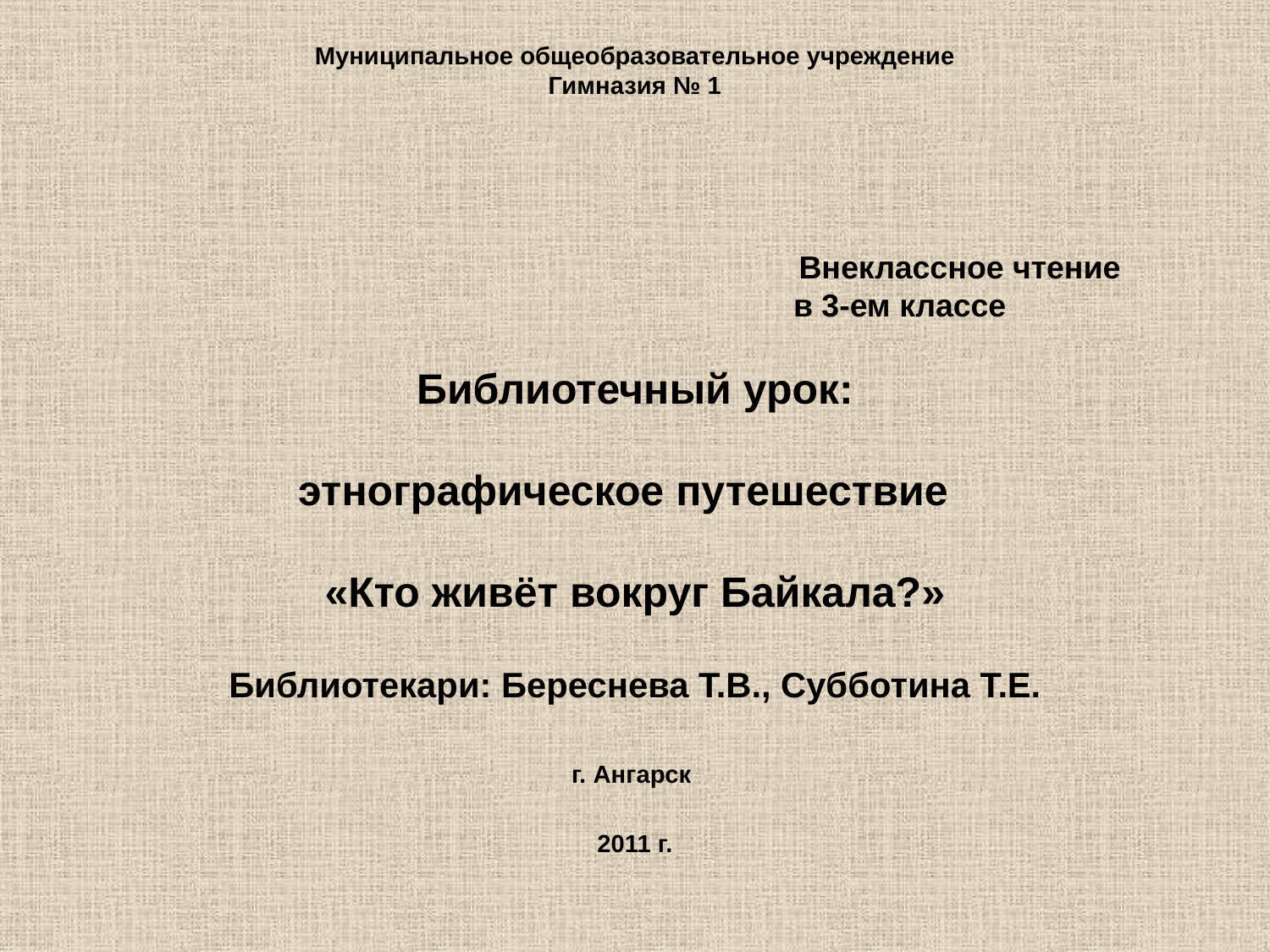

# Муниципальное общеобразовательное учреждение Гимназия № 1 Внеклассное чтение в 3-ем классе Библиотечный урок: этнографическое путешествие «Кто живёт вокруг Байкала?»
Библиотекари: Береснева Т.В., Субботина Т.Е.

г. Ангарск

2011 г.